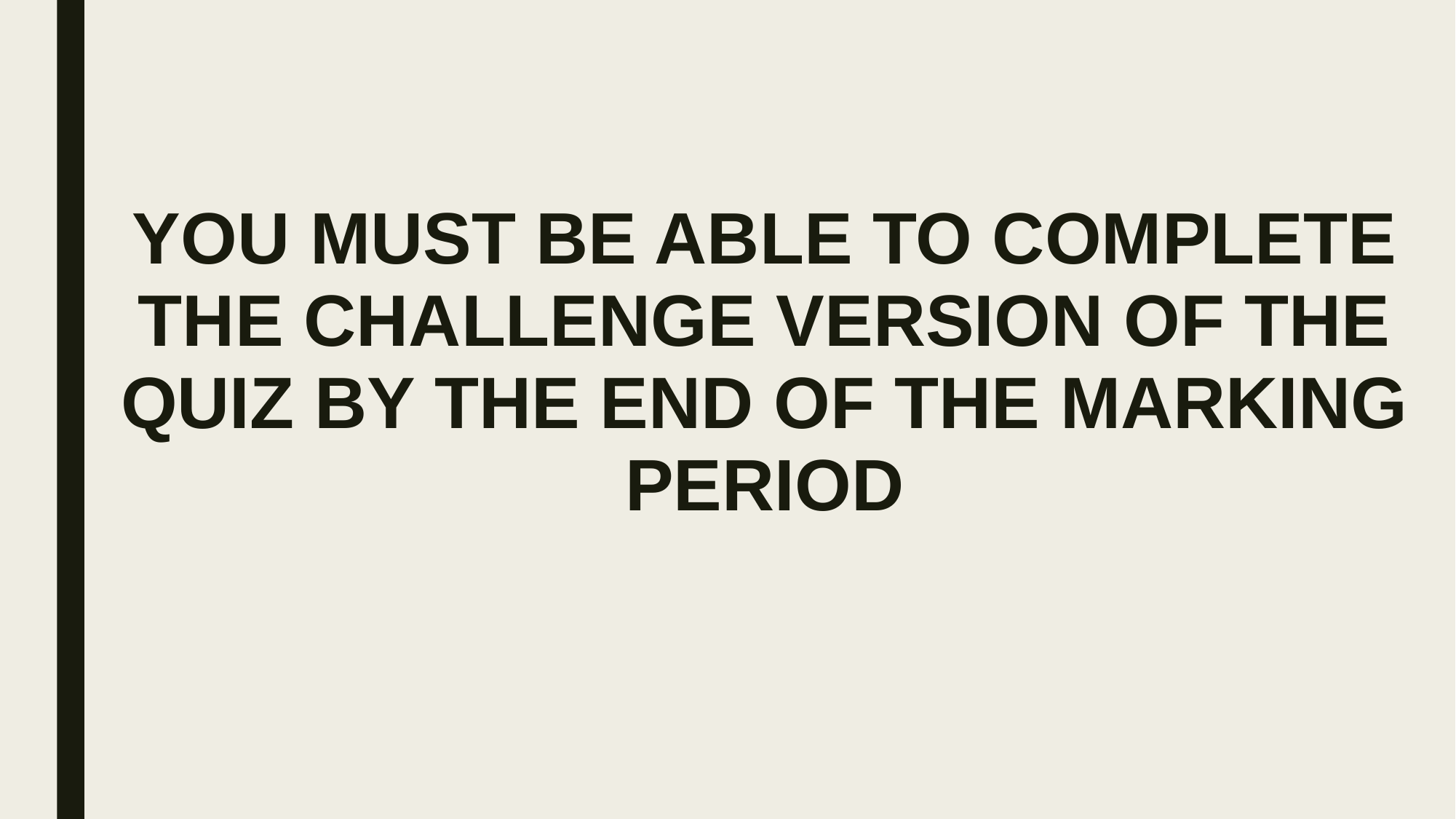

YOU MUST BE ABLE TO COMPLETE THE CHALLENGE VERSION OF THE QUIZ BY THE END OF THE MARKING PERIOD